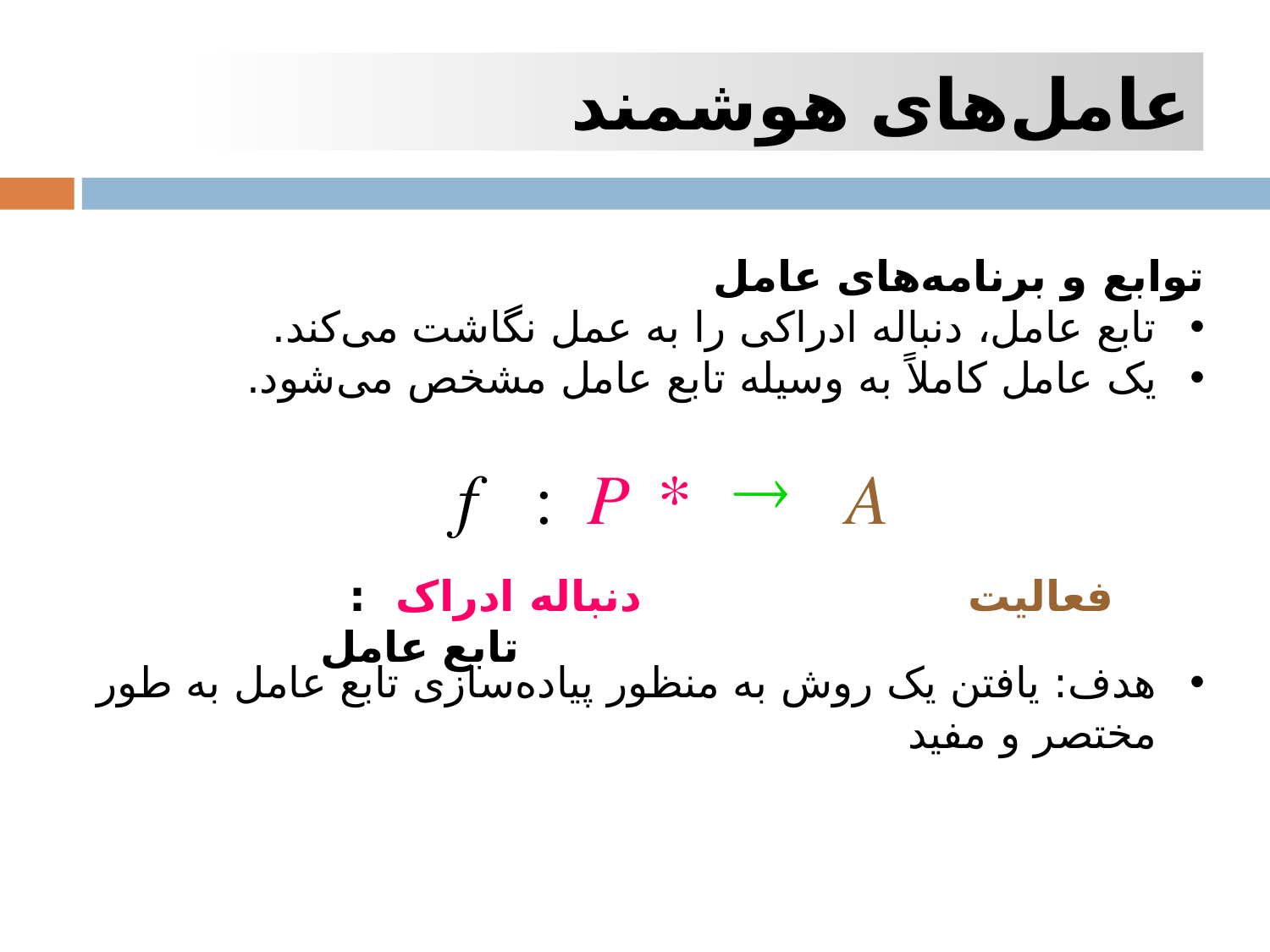

عامل‌های هوشمند
توابع و برنامه‌های عامل
تابع عامل، دنباله ادراکی را به عمل نگاشت می‌کند.
یک عامل کاملاً به وسیله تابع عامل مشخص می‌شود.

هدف: یافتن یک روش به منظور پیاده‌سازی تابع عامل به طور مختصر و مفید

→
f
:
P
*
A

  فعاليت                      دنباله ادراک  : تابع عامل